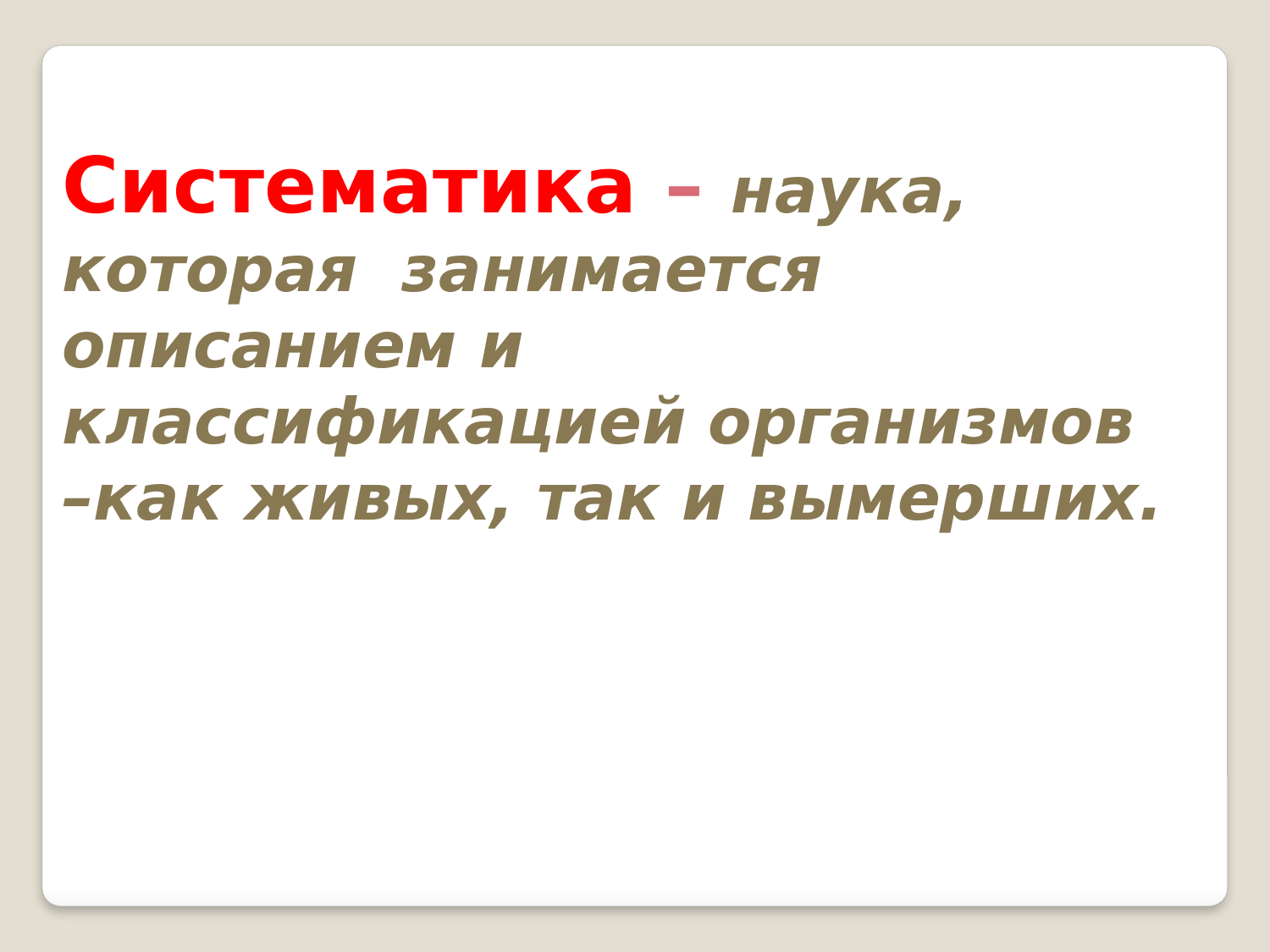

Систематика – наука, которая  занимается описанием и  классификацией организмов –как живых, так и вымерших.